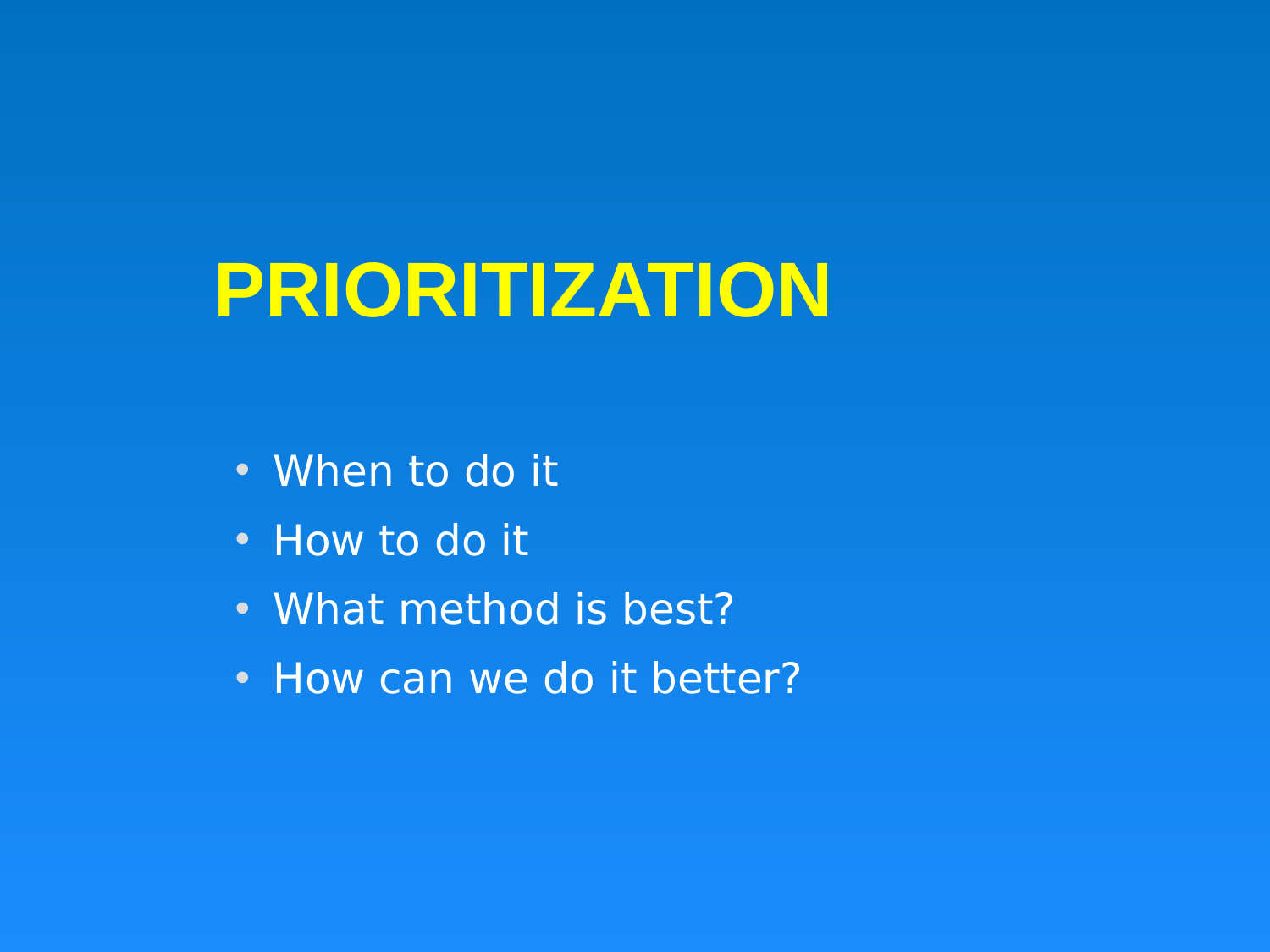

# Prioritization
When to do it
How to do it
What method is best?
How can we do it better?